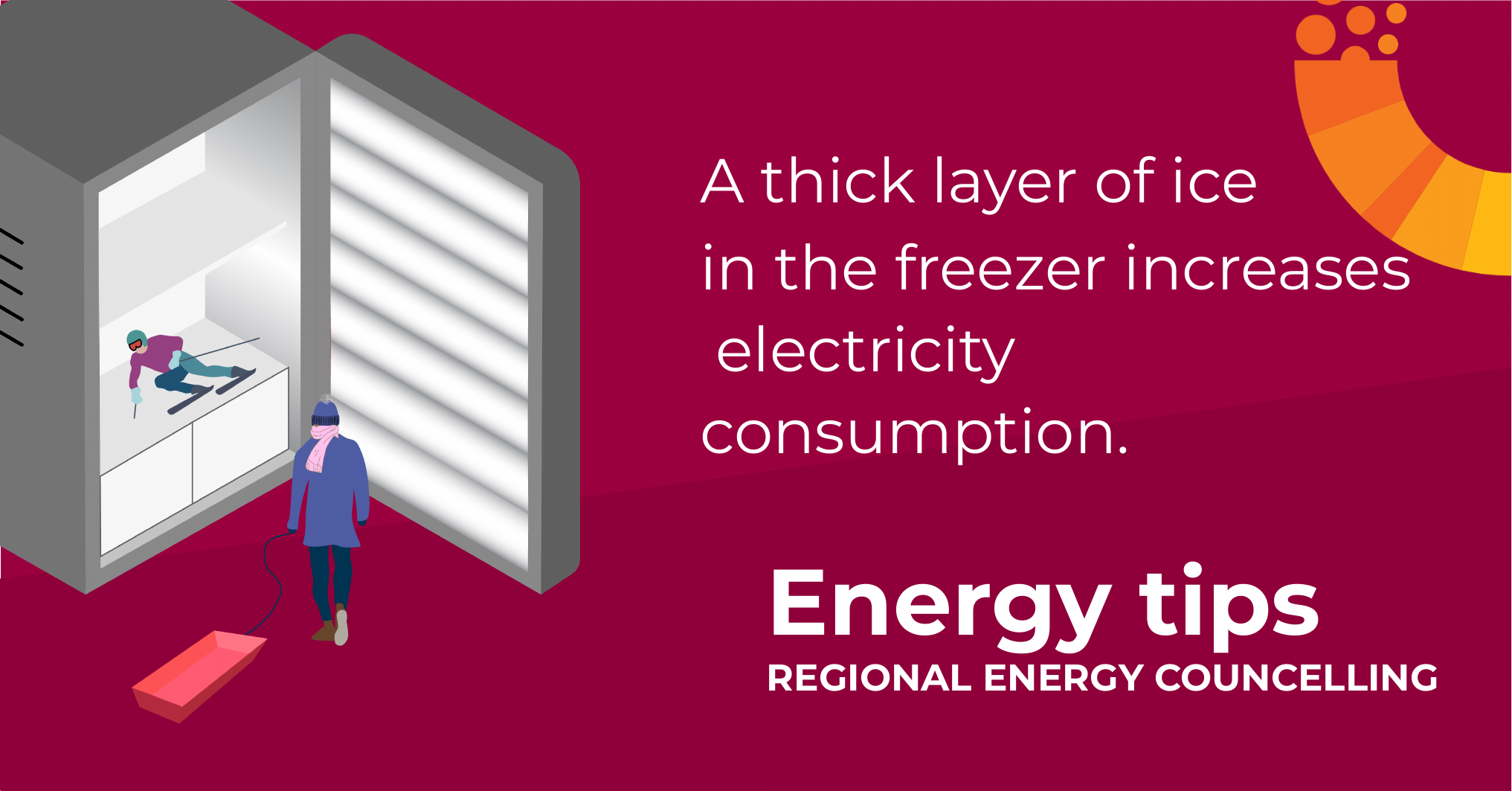

A thick layer of ice
in the freezer increases  electricity consumption.
Energy tips
REGIONAL ENERGY COUNCELLING